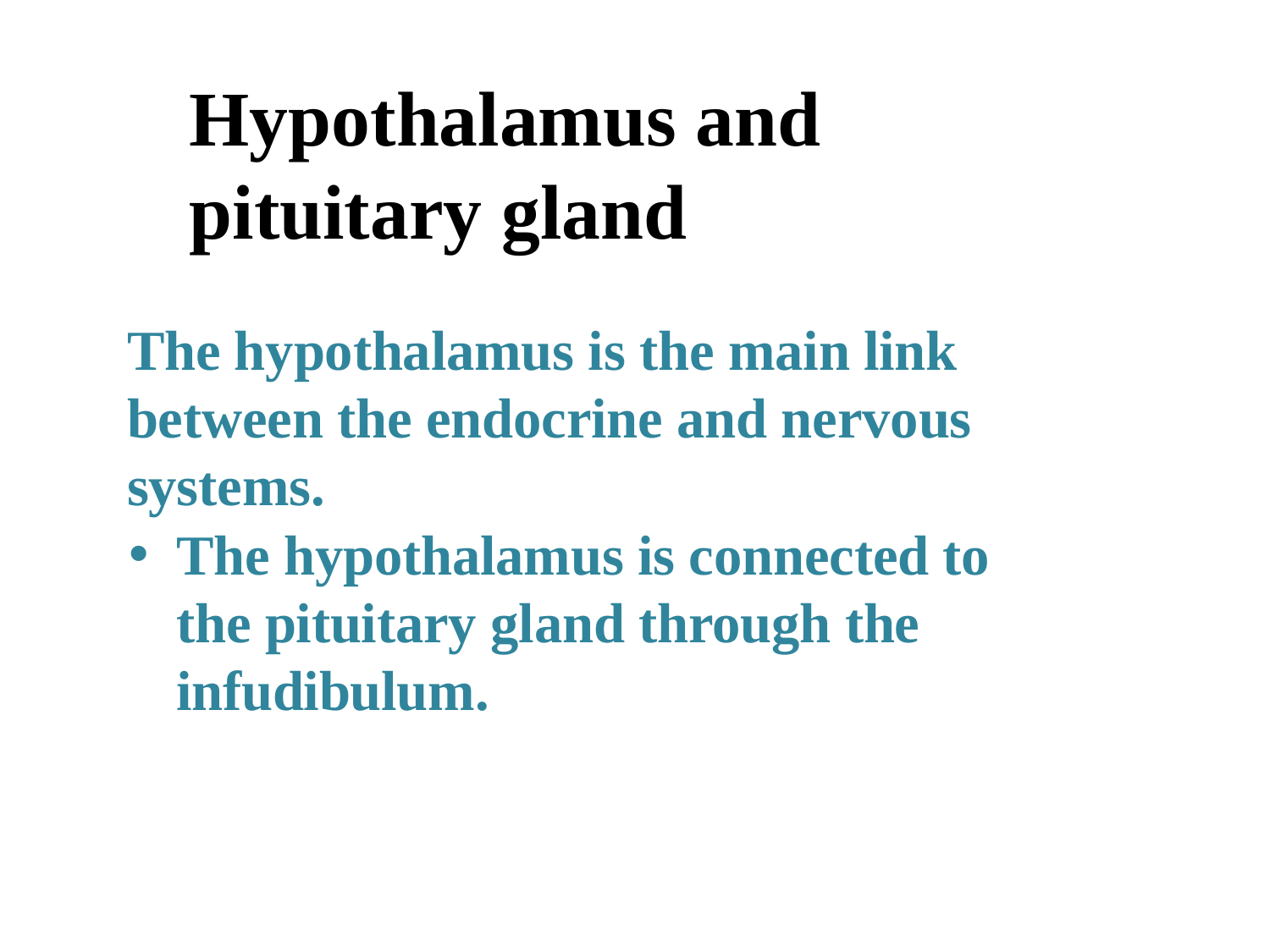

# Hypothalamus and pituitary gland

The hypothalamus is the main link between the endocrine and nervous systems.
The hypothalamus is connected to the pituitary gland through the infudibulum.